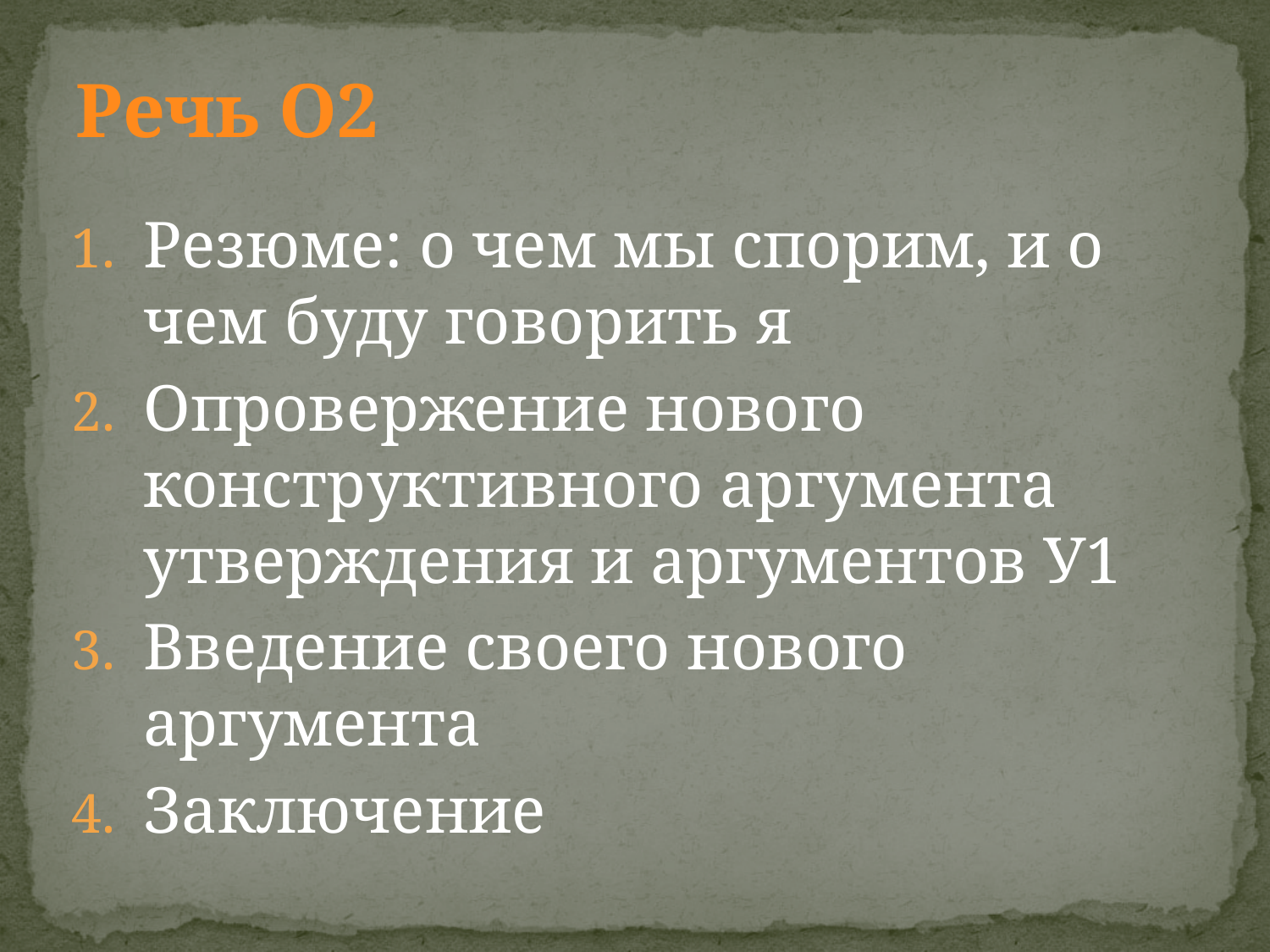

# Речь О2
Резюме: о чем мы спорим, и о чем буду говорить я
Опровержение нового конструктивного аргумента утверждения и аргументов У1
Введение своего нового аргумента
Заключение